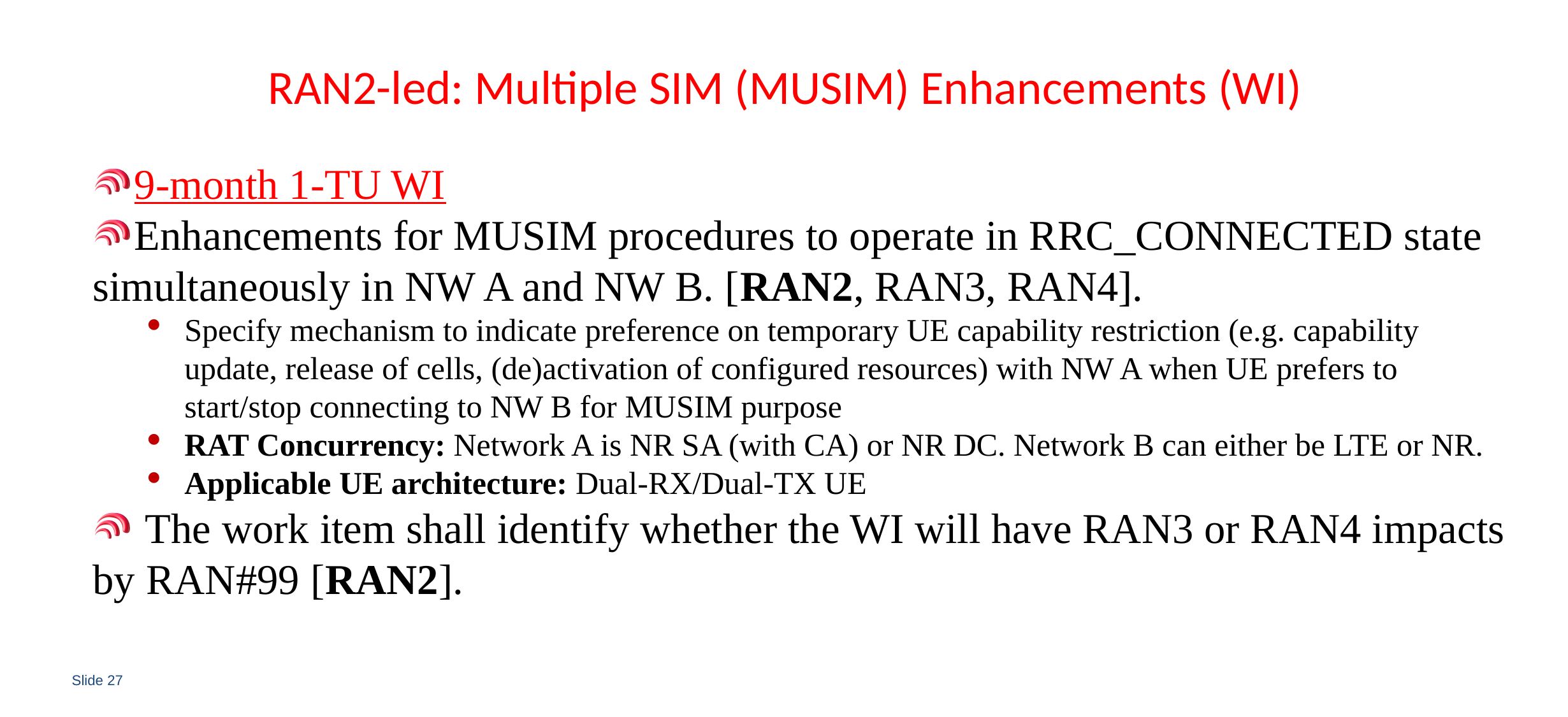

# RAN2-led: Multiple SIM (MUSIM) Enhancements (WI)
9-month 1-TU WI
Enhancements for MUSIM procedures to operate in RRC_CONNECTED state simultaneously in NW A and NW B. [RAN2, RAN3, RAN4].
Specify mechanism to indicate preference on temporary UE capability restriction (e.g. capability update, release of cells, (de)activation of configured resources) with NW A when UE prefers to start/stop connecting to NW B for MUSIM purpose
RAT Concurrency: Network A is NR SA (with CA) or NR DC. Network B can either be LTE or NR.
Applicable UE architecture: Dual-RX/Dual-TX UE
 The work item shall identify whether the WI will have RAN3 or RAN4 impacts by RAN#99 [RAN2].